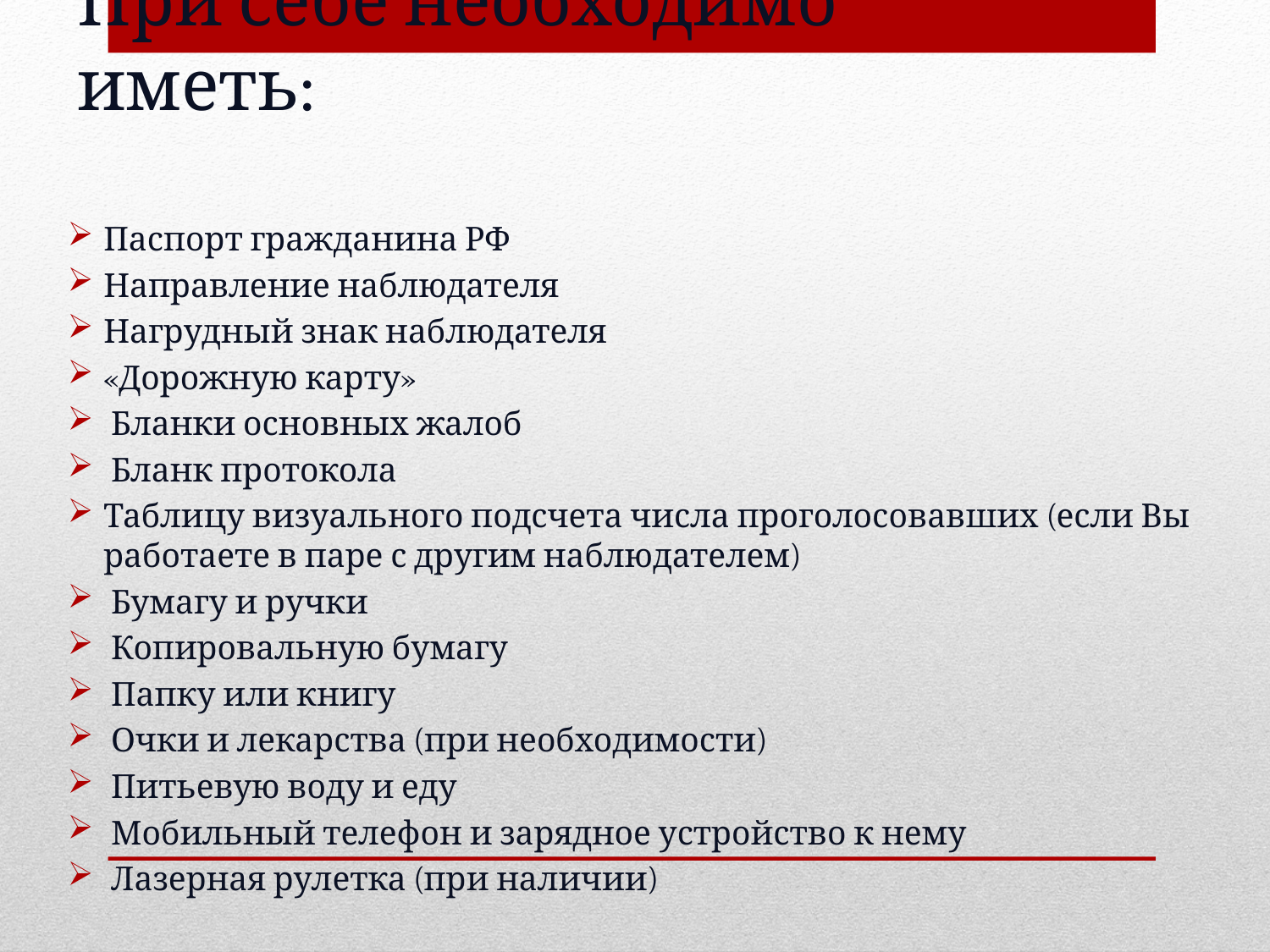

# При себе необходимо иметь:
Паспорт гражданина РФ
Направление наблюдателя
Нагрудный знак наблюдателя
«Дорожную карту»
 Бланки основных жалоб
 Бланк протокола
Таблицу визуального подсчета числа проголосовавших (если Вы работаете в паре с другим наблюдателем)
 Бумагу и ручки
 Копировальную бумагу
 Папку или книгу
 Очки и лекарства (при необходимости)
 Питьевую воду и еду
 Мобильный телефон и зарядное устройство к нему
 Лазерная рулетка (при наличии)